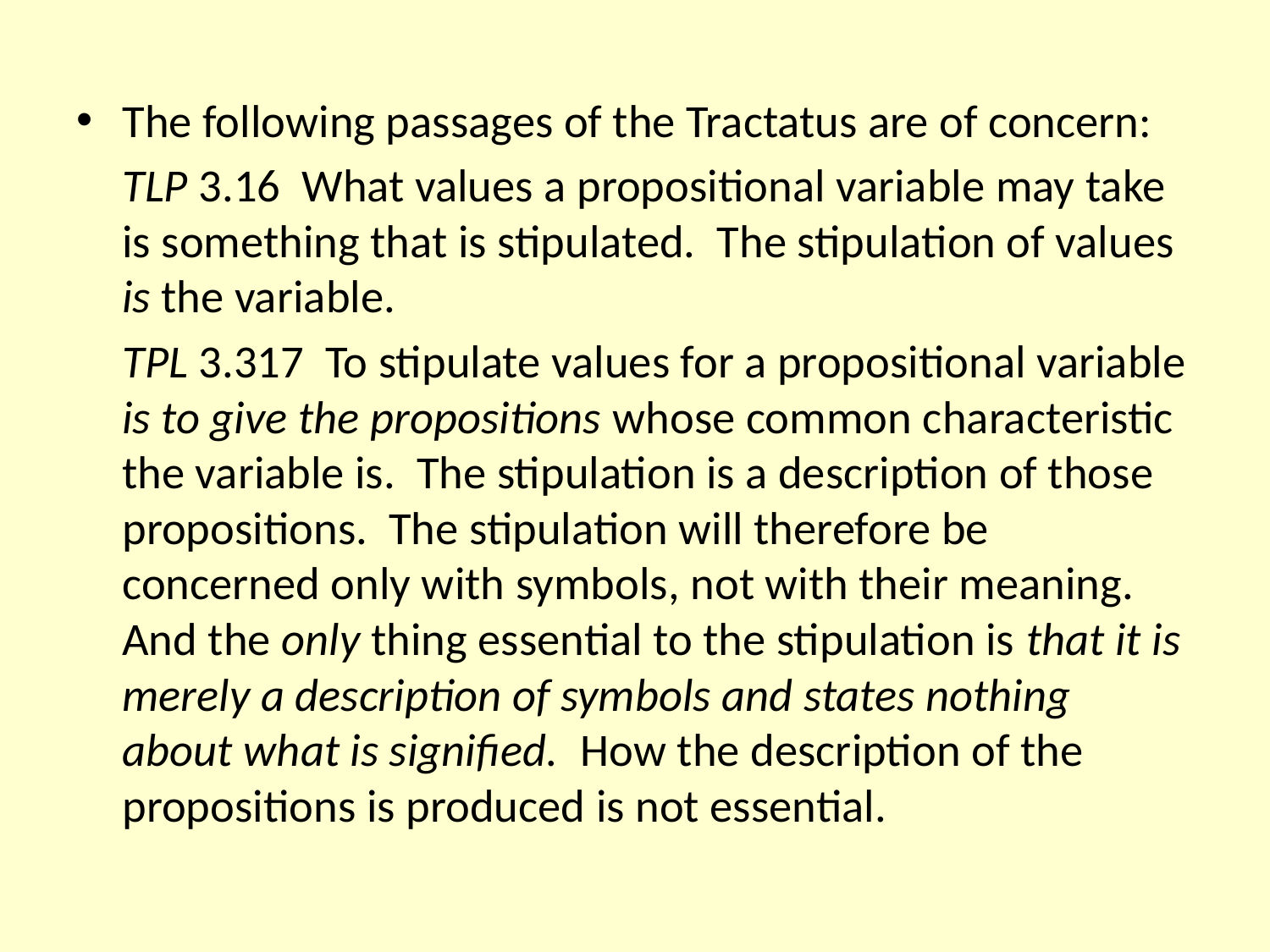

The following passages of the Tractatus are of concern:
	TLP 3.16  What values a propositional variable may take is something that is stipulated.  The stipulation of values is the variable.
	TPL 3.317  To stipulate values for a propositional variable is to give the propositions whose common characteristic the variable is.  The stipulation is a description of those propositions.  The stipulation will therefore be concerned only with symbols, not with their meaning. And the only thing essential to the stipulation is that it is merely a description of symbols and states nothing about what is signified.  How the description of the propositions is produced is not essential.